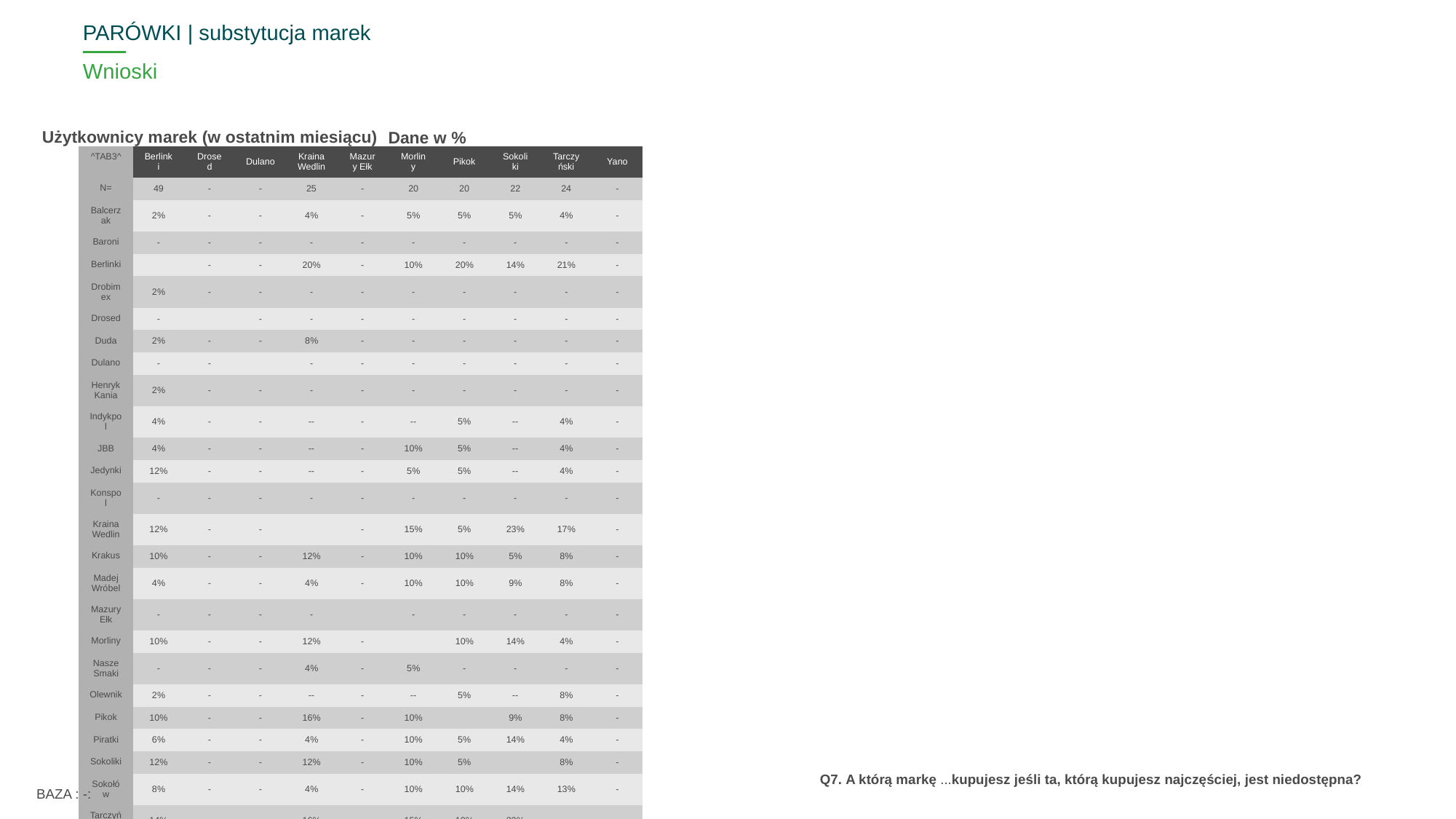

PARÓWKI | substytucja marek
# Wnioski
Użytkownicy marek (w ostatnim miesiącu)
Dane w %
| ^TAB3^ | Berlinki | Drosed | Dulano | Kraina Wedlin | Mazury Ełk | Morliny | Pikok | Sokoliki | Tarczyński | Yano |
| --- | --- | --- | --- | --- | --- | --- | --- | --- | --- | --- |
| N= | 49 | - | - | 25 | - | 20 | 20 | 22 | 24 | - |
| Balcerzak | 2% | - | - | 4% | - | 5% | 5% | 5% | 4% | - |
| Baroni | - | - | - | - | - | - | - | - | - | - |
| Berlinki |  | - | - | 20% | - | 10% | 20% | 14% | 21% | - |
| Drobimex | 2% | - | - | - | - | - | - | - | - | - |
| Drosed | - |  | - | - | - | - | - | - | - | - |
| Duda | 2% | - | - | 8% | - | - | - | - | - | - |
| Dulano | - | - |  | - | - | - | - | - | - | - |
| Henryk Kania | 2% | - | - | - | - | - | - | - | - | - |
| Indykpol | 4% | - | - | -- | - | -- | 5% | -- | 4% | - |
| JBB | 4% | - | - | -- | - | 10% | 5% | -- | 4% | - |
| Jedynki | 12% | - | - | -- | - | 5% | 5% | -- | 4% | - |
| Konspol | - | - | - | - | - | - | - | - | - | - |
| Kraina Wedlin | 12% | - | - |  | - | 15% | 5% | 23% | 17% | - |
| Krakus | 10% | - | - | 12% | - | 10% | 10% | 5% | 8% | - |
| Madej Wróbel | 4% | - | - | 4% | - | 10% | 10% | 9% | 8% | - |
| Mazury Ełk | - | - | - | - |  | - | - | - | - | - |
| Morliny | 10% | - | - | 12% | - |  | 10% | 14% | 4% | - |
| Nasze Smaki | - | - | - | 4% | - | 5% | - | - | - | - |
| Olewnik | 2% | - | - | -- | - | -- | 5% | -- | 8% | - |
| Pikok | 10% | - | - | 16% | - | 10% |  | 9% | 8% | - |
| Piratki | 6% | - | - | 4% | - | 10% | 5% | 14% | 4% | - |
| Sokoliki | 12% | - | - | 12% | - | 10% | 5% |  | 8% | - |
| Sokołów | 8% | - | - | 4% | - | 10% | 10% | 14% | 13% | - |
| Tarczyński | 14% | - | - | 16% | - | 15% | 10% | 23% |  | - |
| Yano | - | - | - | - | - | - | - | - | - |  |
| Goodvalley | 2% | - | - | 8% | - | 5% | 5% | 9% | 8% | - |
| Dolina Dobra | 2% | - | - | 4% | - | 5% | 5% | 5% | 4% | - |

BAZA : -:
Q7. A którą markę ...kupujesz jeśli ta, którą kupujesz najczęściej, jest niedostępna?